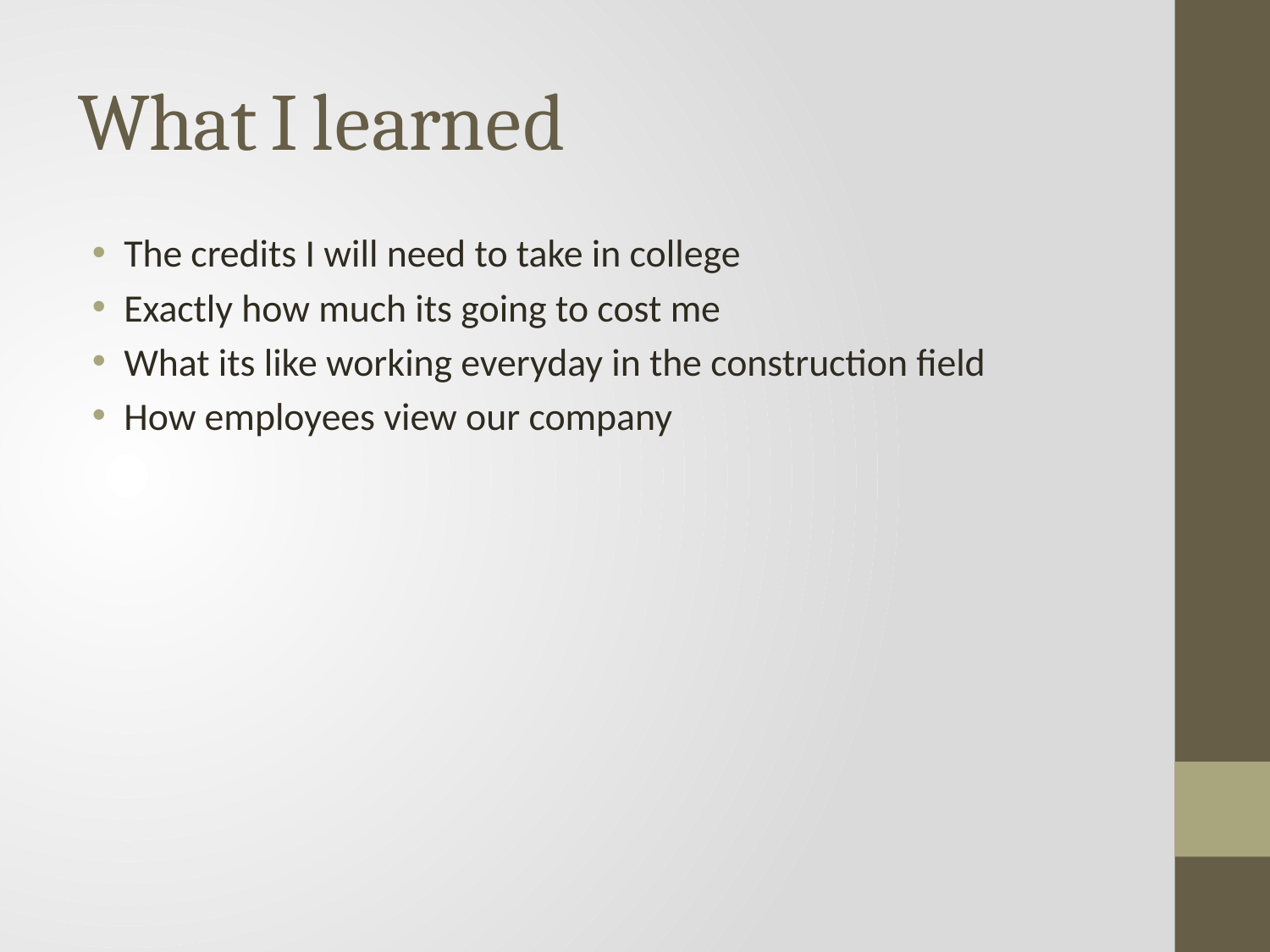

# What I learned
The credits I will need to take in college
Exactly how much its going to cost me
What its like working everyday in the construction field
How employees view our company